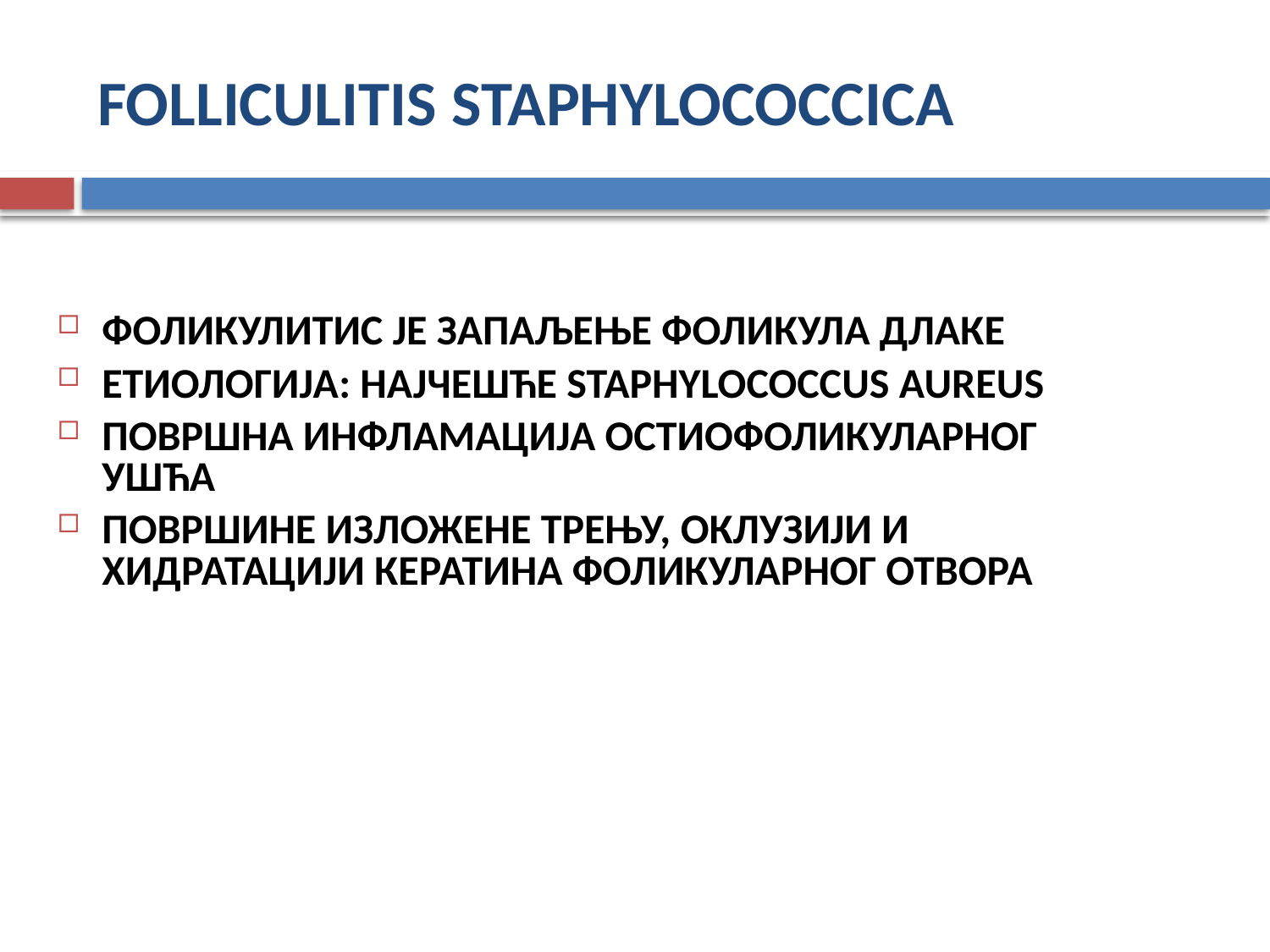

# FOLLICULITIS STAPHYLOCOCCICA
ФОЛИКУЛИТИС ЈЕ ЗАПАЉЕЊЕ ФОЛИКУЛА ДЛАКЕ
ЕТИОЛОГИЈА: НАЈЧЕШЋE STAPHYLOCOCCUS AUREUS
ПОВРШНА ИНФЛАМАЦИЈА ОСТИОФОЛИКУЛАРНОГ УШЋА
ПОВРШИНЕ ИЗЛОЖЕНЕ ТРЕЊУ, ОКЛУЗИЈИ И ХИДРАТАЦИЈИ КЕРАТИНА ФОЛИКУЛАРНОГ ОТВОРА